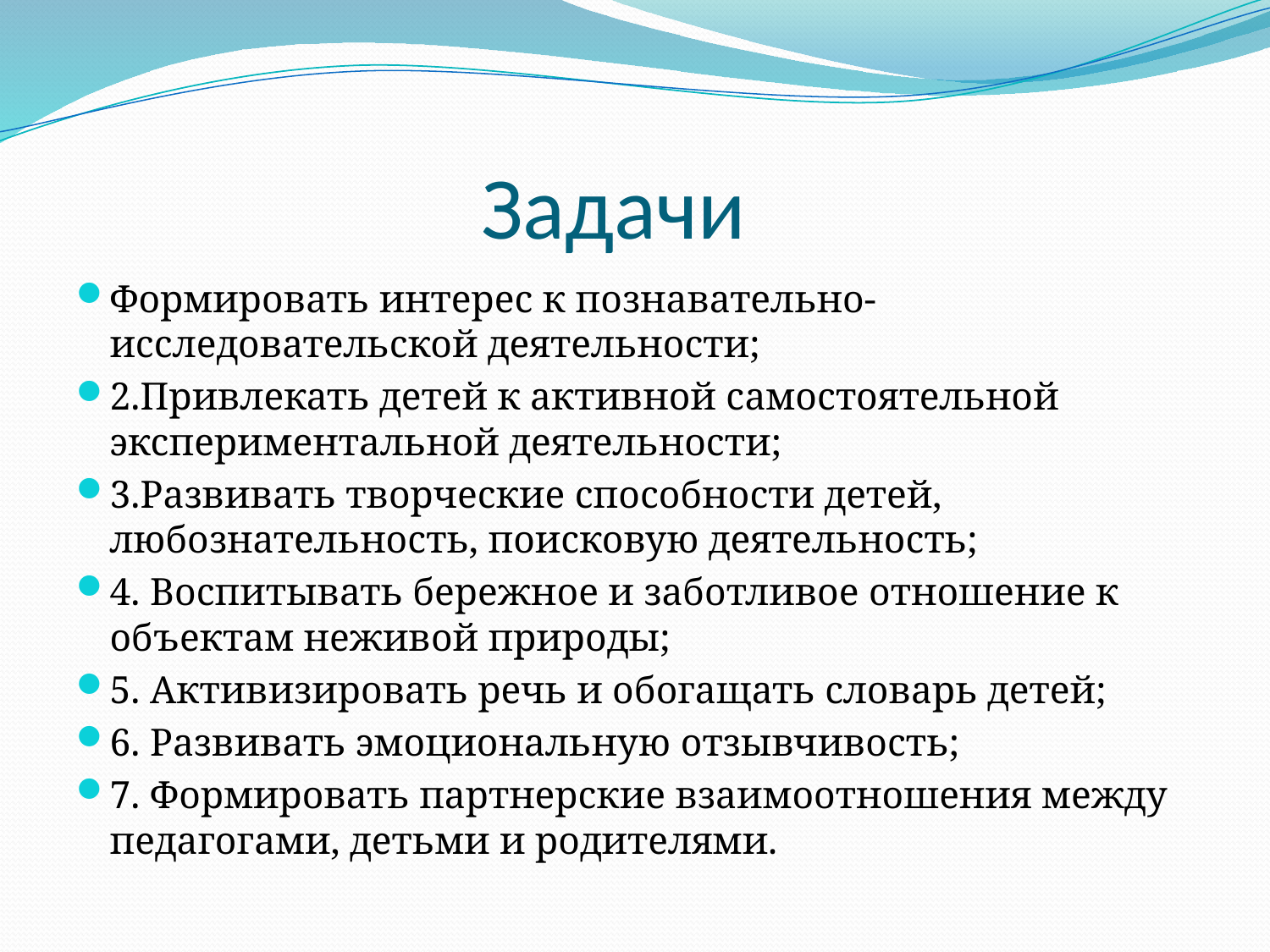

# Задачи
Формировать интерес к познавательно-исследовательской деятельности;
2.Привлекать детей к активной самостоятельной экспериментальной деятельности;
3.Развивать творческие способности детей, любознательность, поисковую деятельность;
4. Воспитывать бережное и заботливое отношение к объектам неживой природы;
5. Активизировать речь и обогащать словарь детей;
6. Развивать эмоциональную отзывчивость;
7. Формировать партнерские взаимоотношения между педагогами, детьми и родителями.